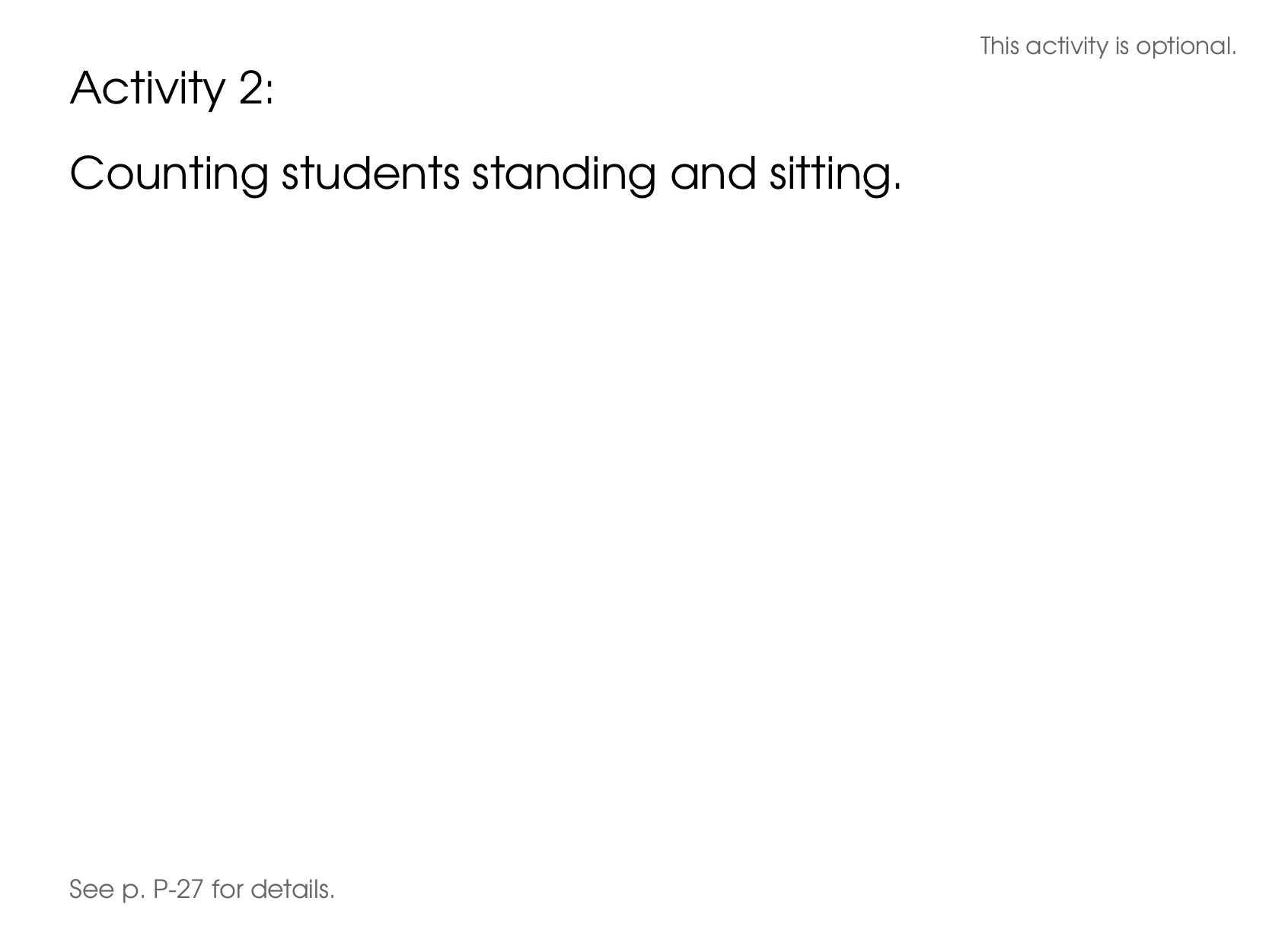

This activity is optional.
Activity 2:
Counting students standing and sitting.
See p. P-27 for details.